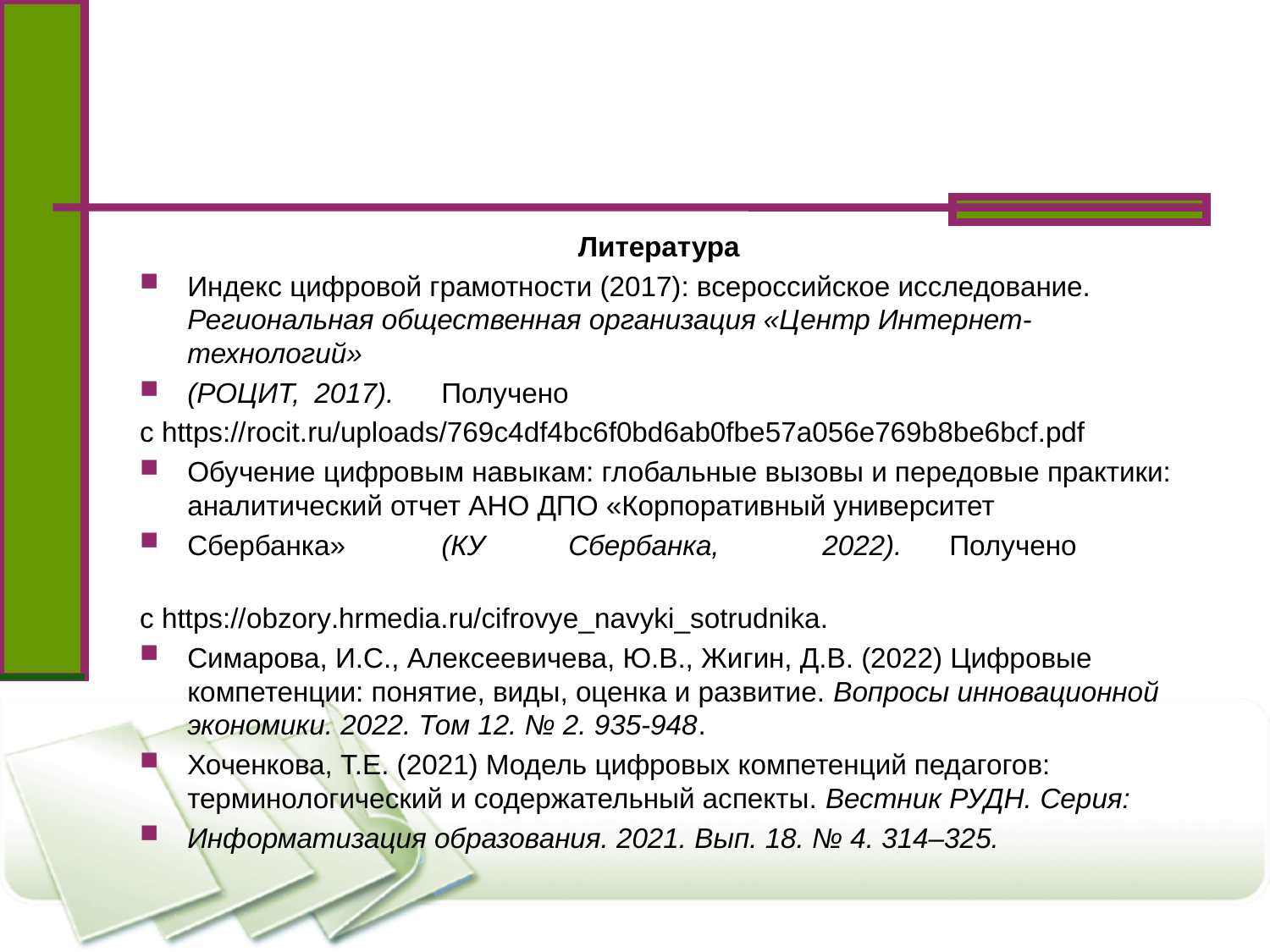

#
                                                        Литература
Индекс цифровой грамотности (2017): всероссийское исследование. Региональная общественная организация «Центр Интернет-технологий»
(РОЦИТ, 	2017). 	Получено
с https://rocit.ru/uploads/769c4df4bc6f0bd6ab0fbe57a056e769b8be6bcf.pdf
Обучение цифровым навыкам: глобальные вызовы и передовые практики: аналитический отчет АНО ДПО «Корпоративный университет
Сбербанка» 	(КУ 	Сбербанка, 	2022). 	Получено
с https://obzory.hrmedia.ru/cifrovye_navyki_sotrudnika.
Симарова, И.С., Алексеевичева, Ю.В., Жигин, Д.В. (2022) Цифровые компетенции: понятие, виды, оценка и развитие. Вопросы инновационной экономики. 2022. Том 12. № 2. 935-948.
Хоченкова, Т.Е. (2021) Модель цифровых компетенций педагогов: терминологический и содержательный аспекты. Вестник РУДН. Серия:
Информатизация образования. 2021. Вып. 18. № 4. 314–325.